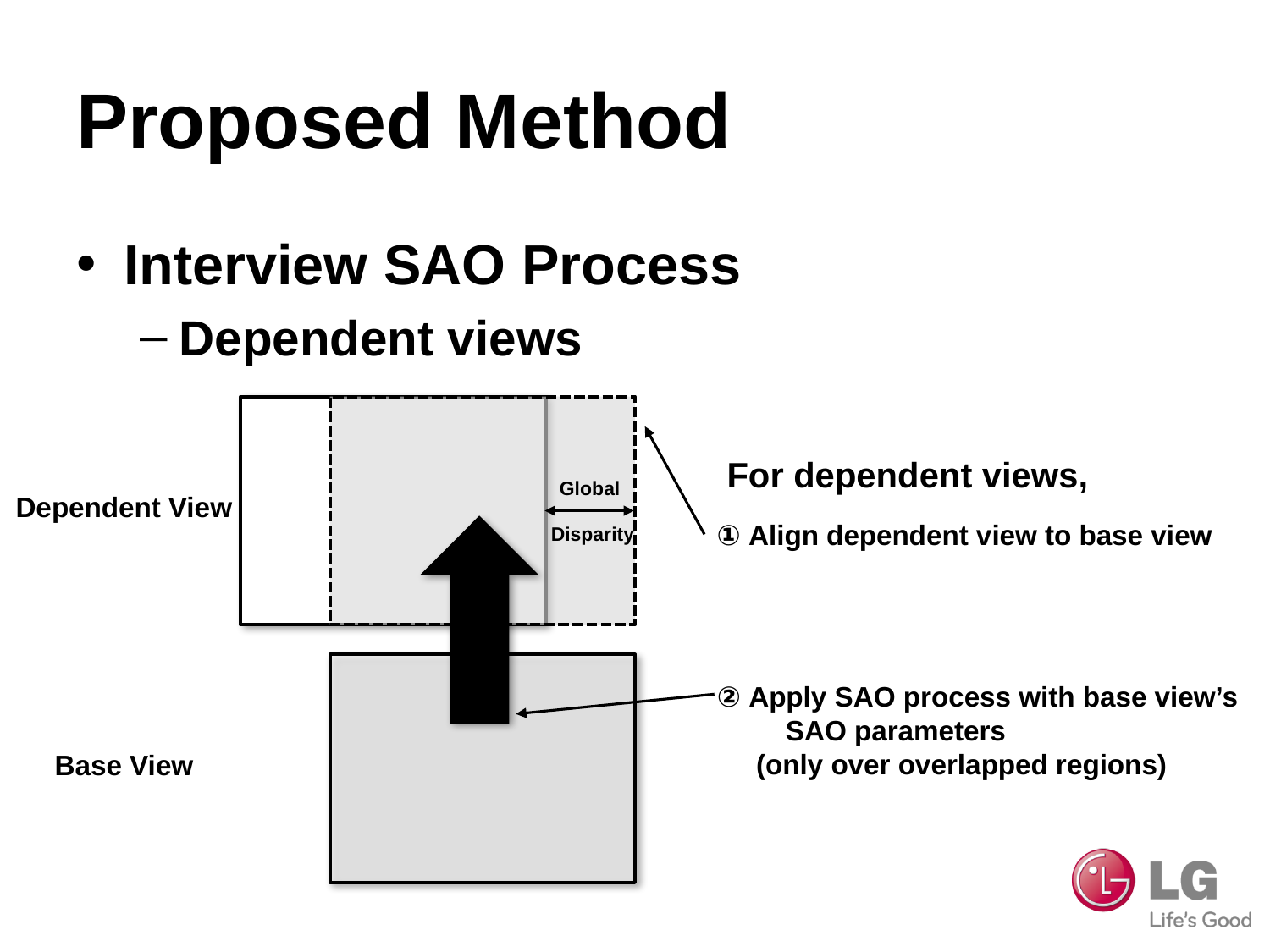

# Proposed Method
Interview SAO Process
Dependent views

For dependent views,
Global

 Disparity
Dependent View
① Align dependent view to base view

② Apply SAO process with base view’s       ffffSAO parameters
     (only over overlapped regions)
Base View